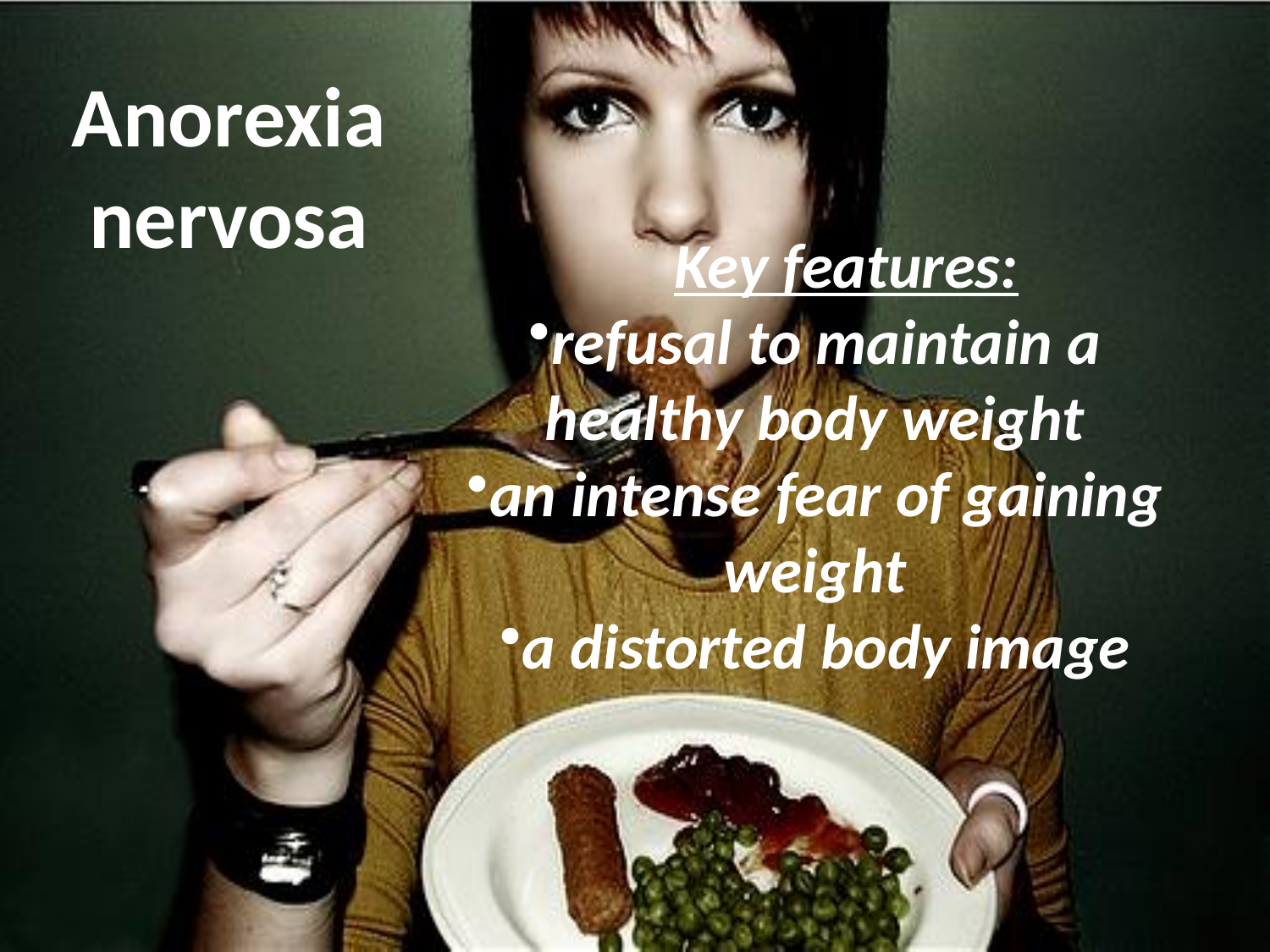

Anorexia nervosa
Key features:
refusal to maintain a healthy body weight
an intense fear of gaining weight
a distorted body image